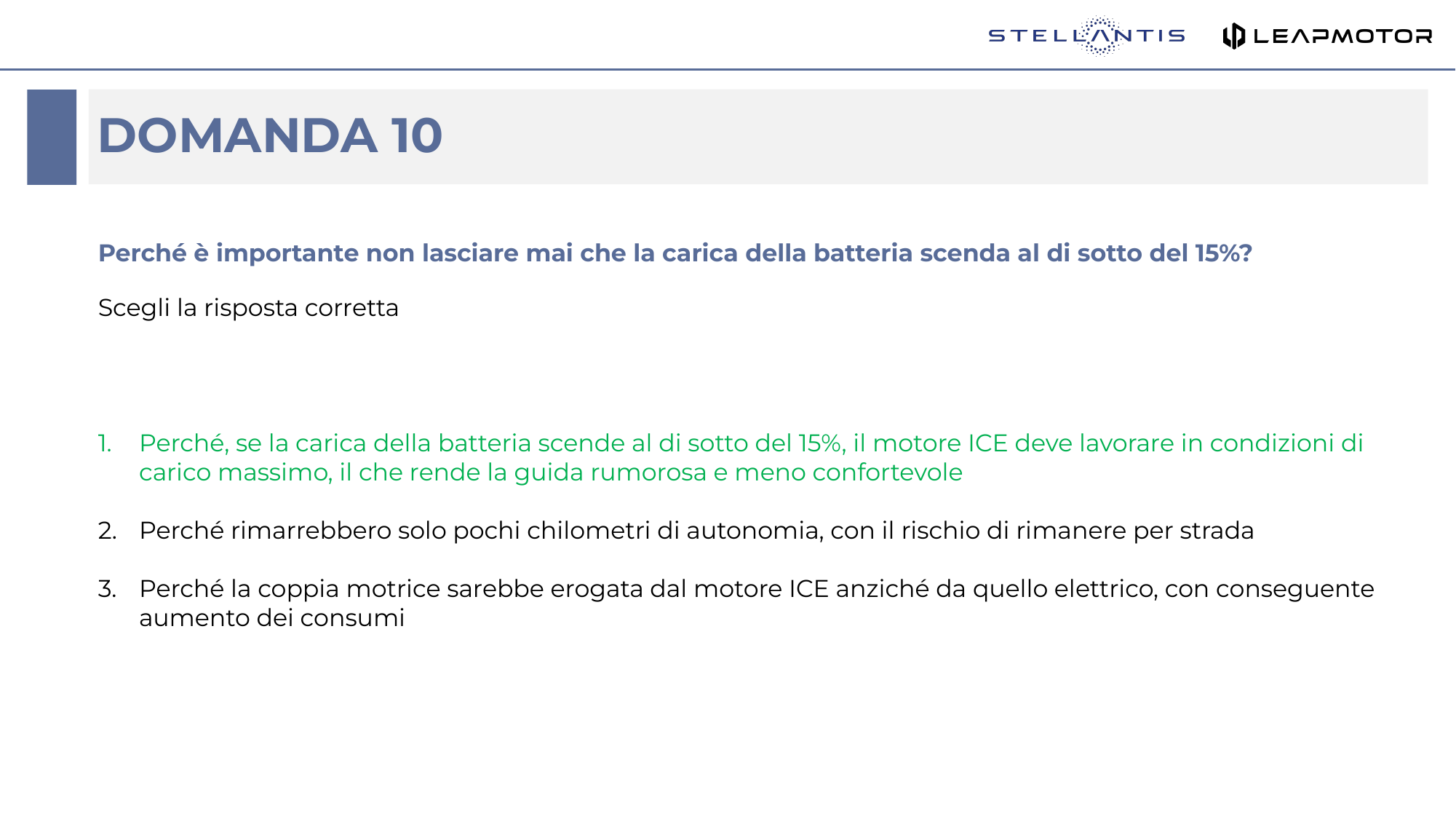

# Domanda 10
Perché è importante non lasciare mai che la carica della batteria scenda al di sotto del 15%?
Scegli la risposta corretta
Perché, se la carica della batteria scende al di sotto del 15%, il motore ICE deve lavorare in condizioni di carico massimo, il che rende la guida rumorosa e meno confortevole

Perché rimarrebbero solo pochi chilometri di autonomia, con il rischio di rimanere per strada

Perché la coppia motrice sarebbe erogata dal motore ICE anziché da quello elettrico, con conseguente aumento dei consumi